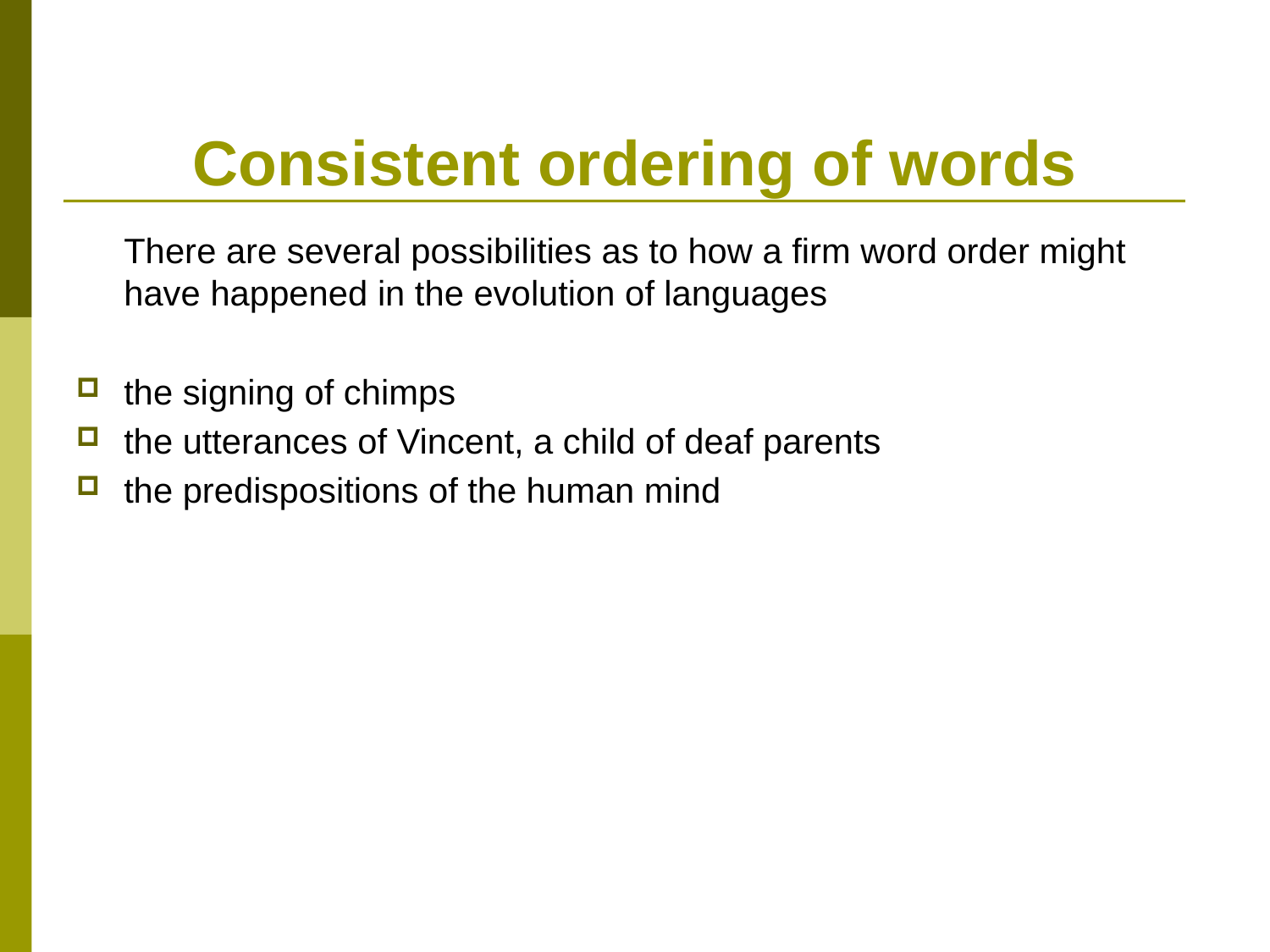

# Consistent ordering of words
	There are several possibilities as to how a firm word order might have happened in the evolution of languages

the signing of chimps
the utterances of Vincent, a child of deaf parents
the predispositions of the human mind